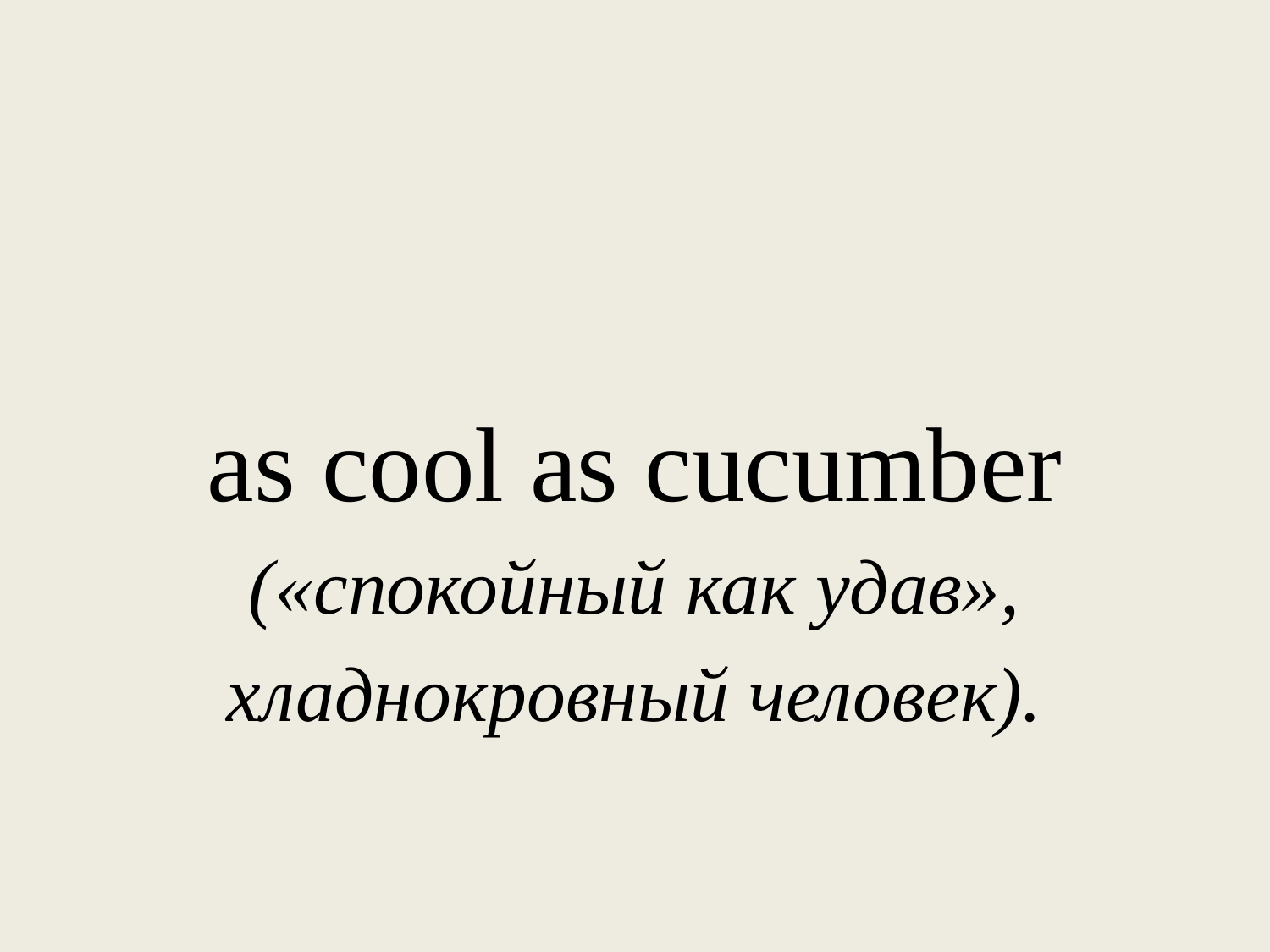

#

as cool as cucumber («спокойный как удав», хладнокровный человек).